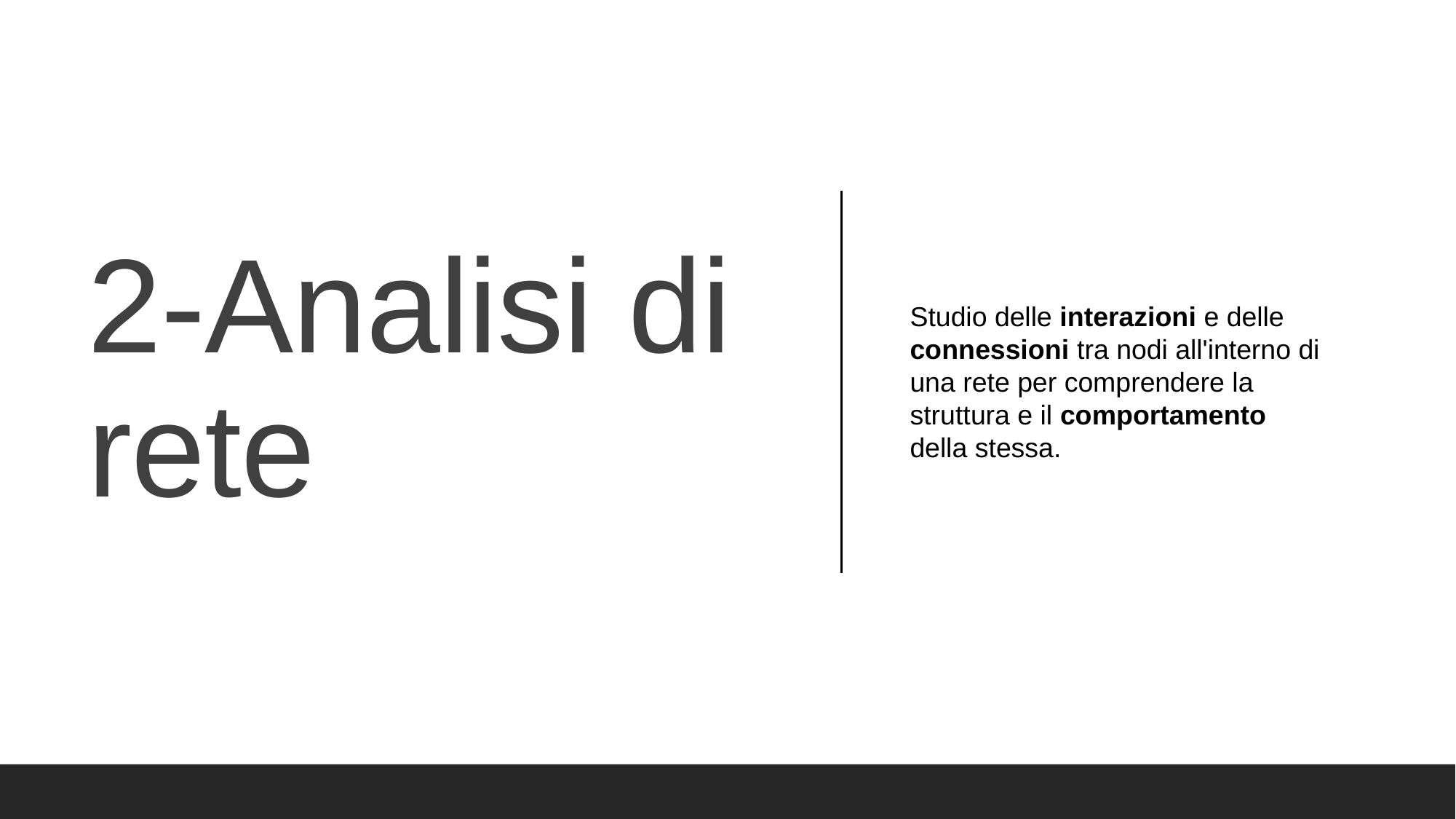

# 2-Analisi di rete
Studio delle interazioni e delle connessioni tra nodi all'interno di una rete per comprendere la struttura e il comportamento della stessa.